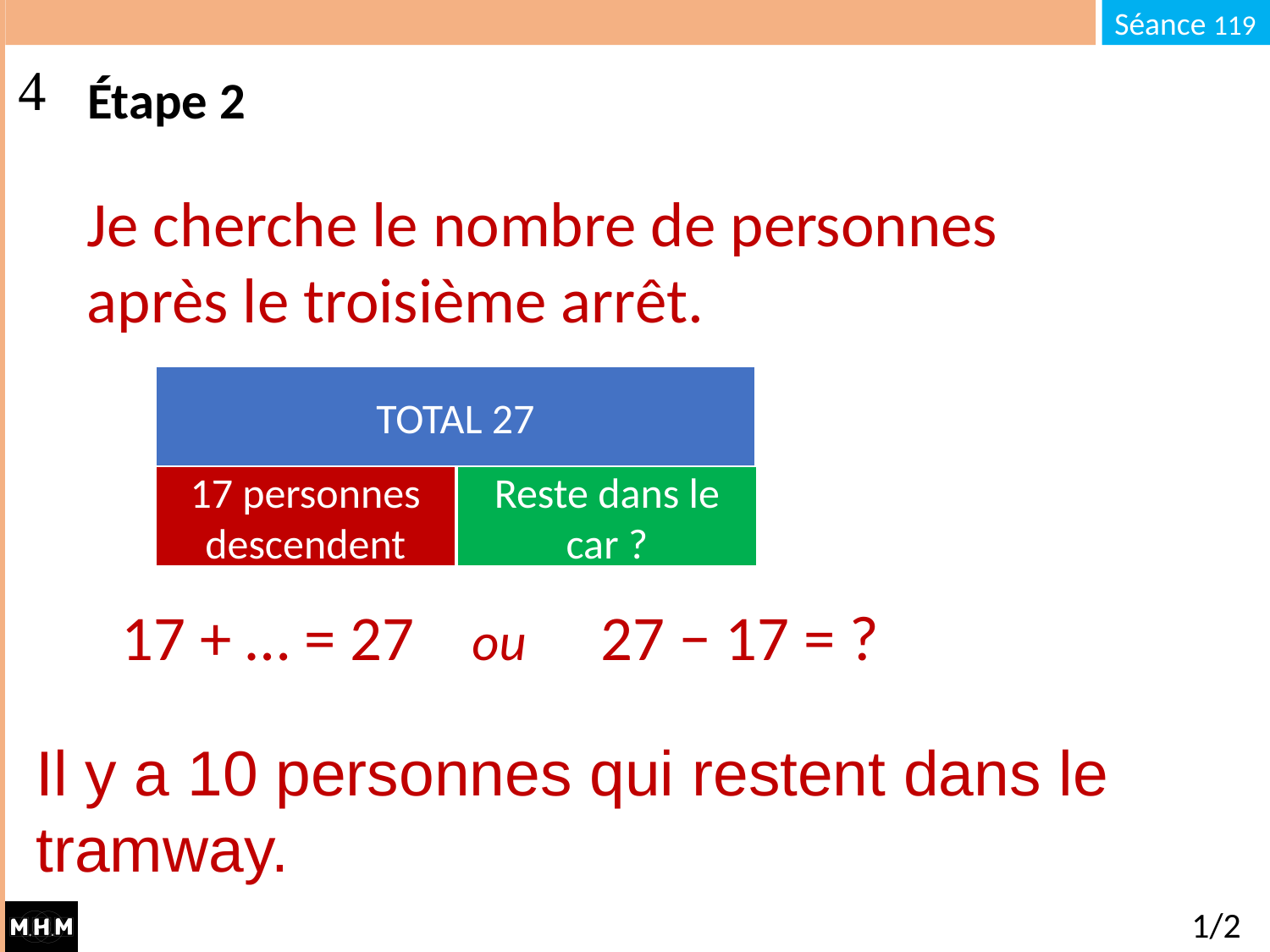

# Étape 2
Je cherche le nombre de personnes après le troisième arrêt.
TOTAL 27
17 personnes descendent
Reste dans le car ?
17 + … = 27    ou      27 − 17 = ?
Il y a 10 personnes qui restent dans le tramway.
1/2